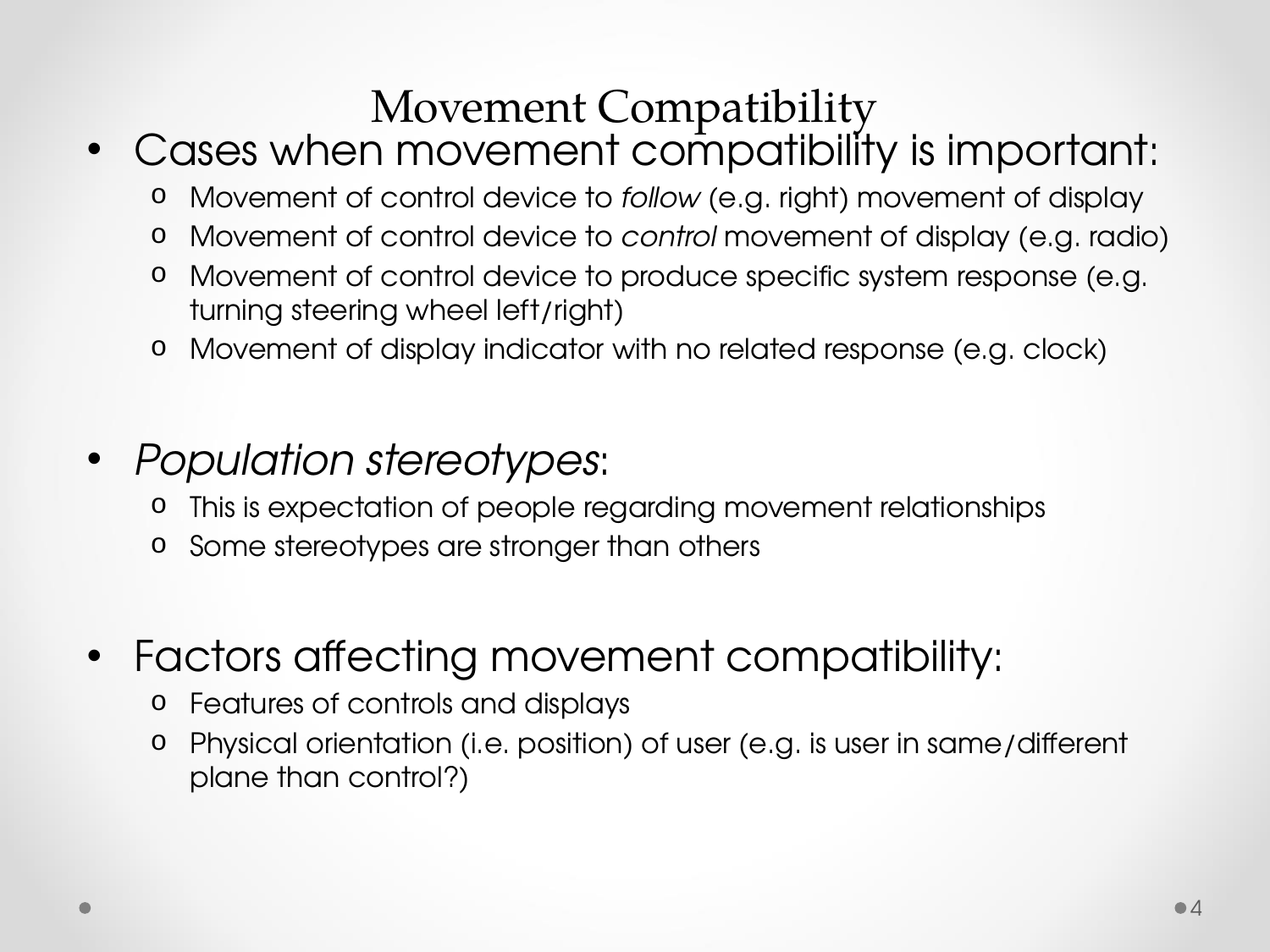

# Movement Compatibility

Cases when movement compatibility is important:
Movement of control device to follow (e.g. right) movement of display
Movement of control device to control movement of display (e.g. radio)
Movement of control device to produce specific system response (e.g. turning steering wheel left/right)
Movement of display indicator with no related response (e.g. clock)

Population stereotypes:
This is expectation of people regarding movement relationships
Some stereotypes are stronger than others

Factors affecting movement compatibility:
Features of controls and displays
Physical orientation (i.e. position) of user (e.g. is user in same/different plane than control?)
4